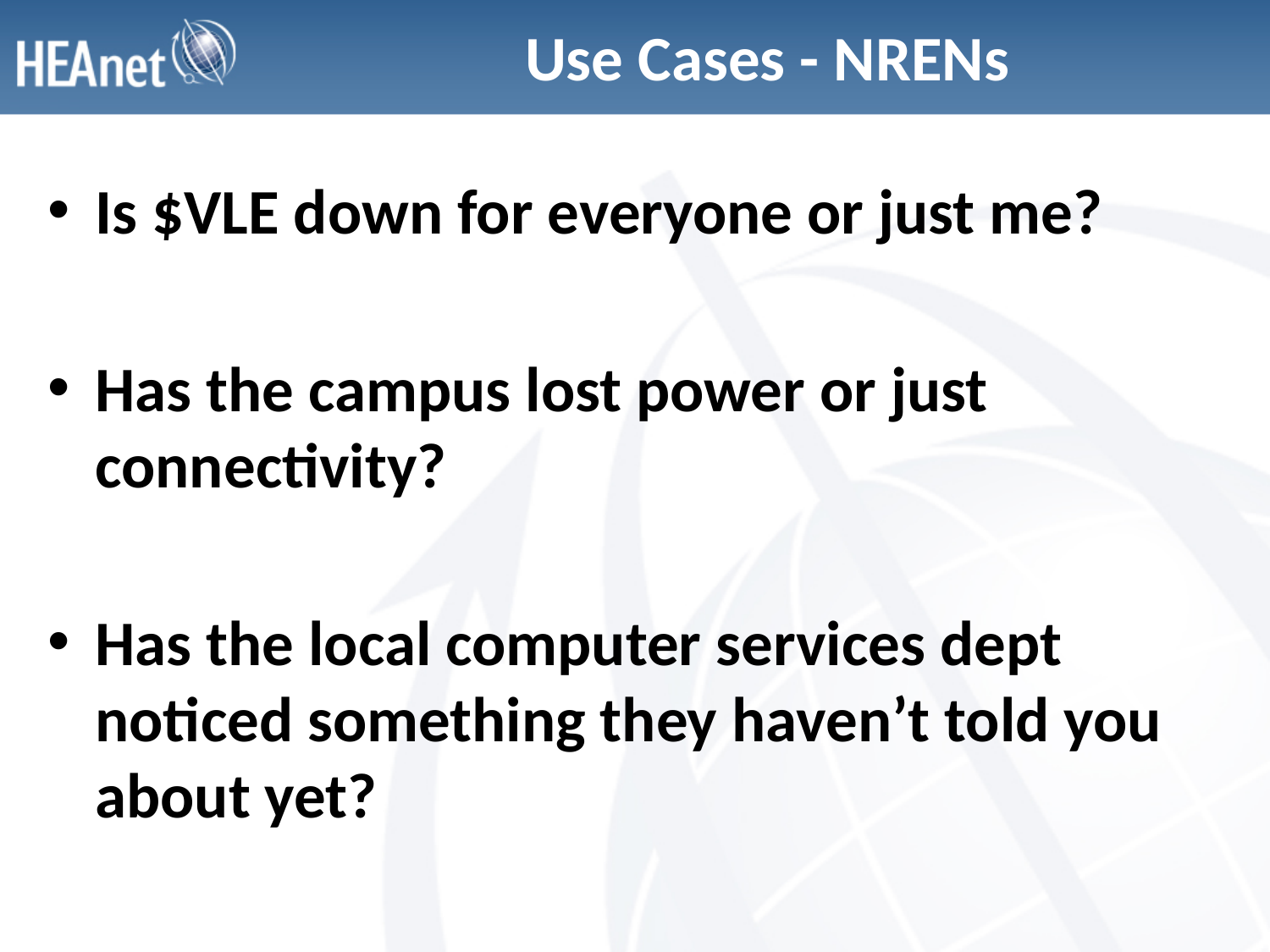

# Use Cases - NRENs
Is $VLE down for everyone or just me?

Has the campus lost power or just connectivity?

Has the local computer services dept noticed something they haven’t told you about yet?